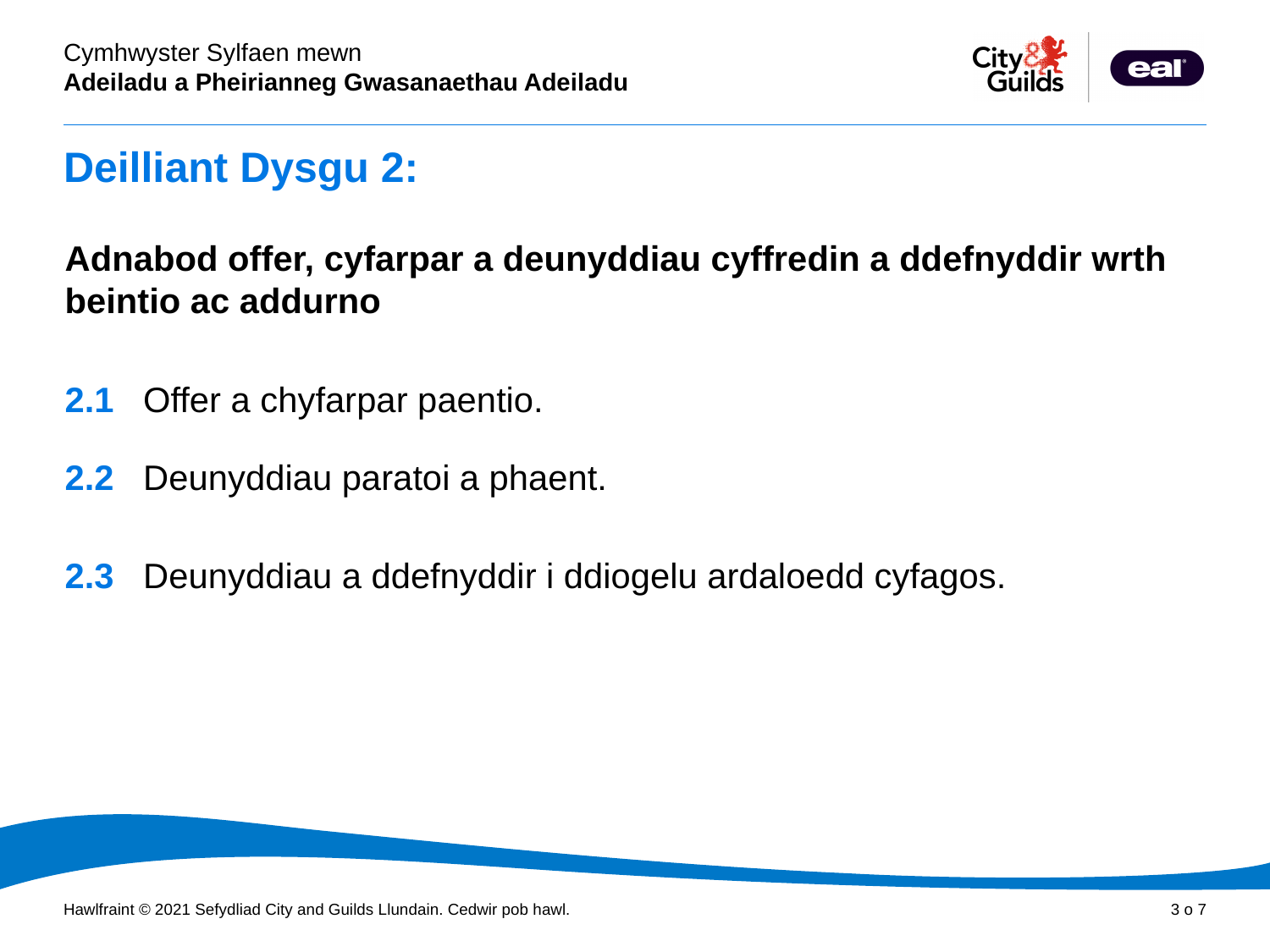

# Deilliant Dysgu 2:
Adnabod offer, cyfarpar a deunyddiau cyffredin a ddefnyddir wrth beintio ac addurno
2.1   Offer a chyfarpar paentio.
2.2   Deunyddiau paratoi a phaent.
2.3   Deunyddiau a ddefnyddir i ddiogelu ardaloedd cyfagos.